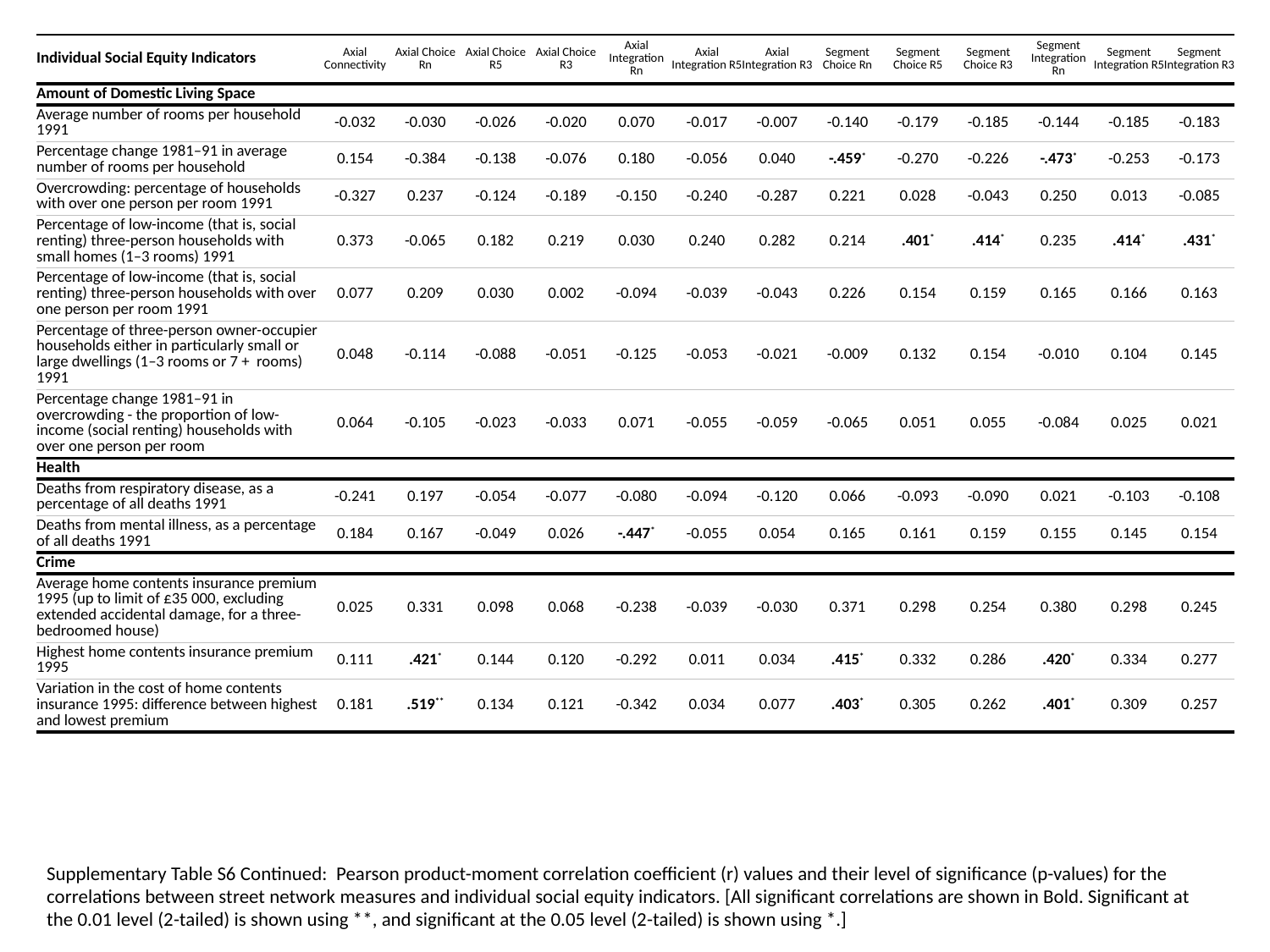

| Individual Social Equity Indicators | Axial Connectivity | Axial Choice Rn | Axial Choice R5 | Axial Choice R3 | Axial Integration Rn | Axial Integration R5 | Axial Integration R3 | Segment Choice Rn | Segment Choice R5 | Segment Choice R3 | Segment Integration Rn | Segment Integration R5 | Segment Integration R3 |
| --- | --- | --- | --- | --- | --- | --- | --- | --- | --- | --- | --- | --- | --- |
| Amount of Domestic Living Space |  |  |  |  |  |  |  |  |  |  |  |  |  |
| Average number of rooms per household 1991 | -0.032 | -0.030 | -0.026 | -0.020 | 0.070 | -0.017 | -0.007 | -0.140 | -0.179 | -0.185 | -0.144 | -0.185 | -0.183 |
| Percentage change 1981–91 in average number of rooms per household | 0.154 | -0.384 | -0.138 | -0.076 | 0.180 | -0.056 | 0.040 | -.459\* | -0.270 | -0.226 | -.473\* | -0.253 | -0.173 |
| Overcrowding: percentage of households with over one person per room 1991 | -0.327 | 0.237 | -0.124 | -0.189 | -0.150 | -0.240 | -0.287 | 0.221 | 0.028 | -0.043 | 0.250 | 0.013 | -0.085 |
| Percentage of low-income (that is, social renting) three-person households with small homes (1–3 rooms) 1991 | 0.373 | -0.065 | 0.182 | 0.219 | 0.030 | 0.240 | 0.282 | 0.214 | .401\* | .414\* | 0.235 | .414\* | .431\* |
| Percentage of low-income (that is, social renting) three-person households with over one person per room 1991 | 0.077 | 0.209 | 0.030 | 0.002 | -0.094 | -0.039 | -0.043 | 0.226 | 0.154 | 0.159 | 0.165 | 0.166 | 0.163 |
| Percentage of three-person owner-occupier households either in particularly small or large dwellings (1–3 rooms or 7 + rooms) 1991 | 0.048 | -0.114 | -0.088 | -0.051 | -0.125 | -0.053 | -0.021 | -0.009 | 0.132 | 0.154 | -0.010 | 0.104 | 0.145 |
| Percentage change 1981–91 in overcrowding - the proportion of low-income (social renting) households with over one person per room | 0.064 | -0.105 | -0.023 | -0.033 | 0.071 | -0.055 | -0.059 | -0.065 | 0.051 | 0.055 | -0.084 | 0.025 | 0.021 |
| Health |  |  |  |  |  |  |  |  |  |  |  |  |  |
| Deaths from respiratory disease, as a percentage of all deaths 1991 | -0.241 | 0.197 | -0.054 | -0.077 | -0.080 | -0.094 | -0.120 | 0.066 | -0.093 | -0.090 | 0.021 | -0.103 | -0.108 |
| Deaths from mental illness, as a percentage of all deaths 1991 | 0.184 | 0.167 | -0.049 | 0.026 | -.447\* | -0.055 | 0.054 | 0.165 | 0.161 | 0.159 | 0.155 | 0.145 | 0.154 |
| Crime |  |  |  |  |  |  |  |  |  |  |  |  |  |
| Average home contents insurance premium 1995 (up to limit of £35 000, excluding extended accidental damage, for a three-bedroomed house) | 0.025 | 0.331 | 0.098 | 0.068 | -0.238 | -0.039 | -0.030 | 0.371 | 0.298 | 0.254 | 0.380 | 0.298 | 0.245 |
| Highest home contents insurance premium 1995 | 0.111 | .421\* | 0.144 | 0.120 | -0.292 | 0.011 | 0.034 | .415\* | 0.332 | 0.286 | .420\* | 0.334 | 0.277 |
| Variation in the cost of home contents insurance 1995: difference between highest and lowest premium | 0.181 | .519\*\* | 0.134 | 0.121 | -0.342 | 0.034 | 0.077 | .403\* | 0.305 | 0.262 | .401\* | 0.309 | 0.257 |
Supplementary Table S6 Continued:  Pearson product-moment correlation coefficient (r) values and their level of significance (p-values) for the correlations between street network measures and individual social equity indicators. [All significant correlations are shown in Bold. Significant at the 0.01 level (2-tailed) is shown using **, and significant at the 0.05 level (2-tailed) is shown using *.]